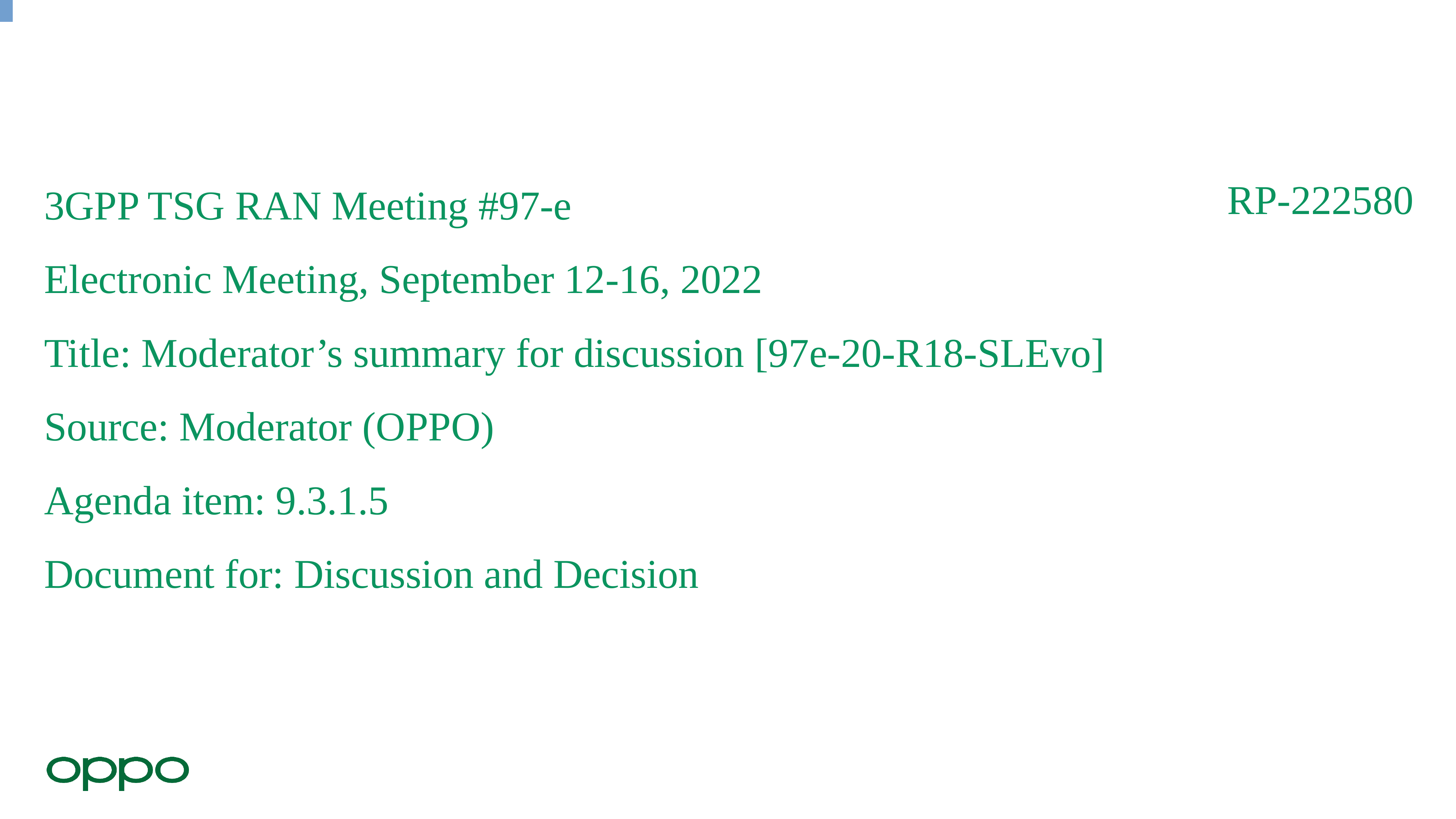

# 3GPP TSG RAN Meeting #97-e Electronic Meeting, September 12-16, 2022 Title: Moderator’s summary for discussion [97e-20-R18-SLEvo] Source: Moderator (OPPO) Agenda item: 9.3.1.5 Document for: Discussion and Decision
RP-222580